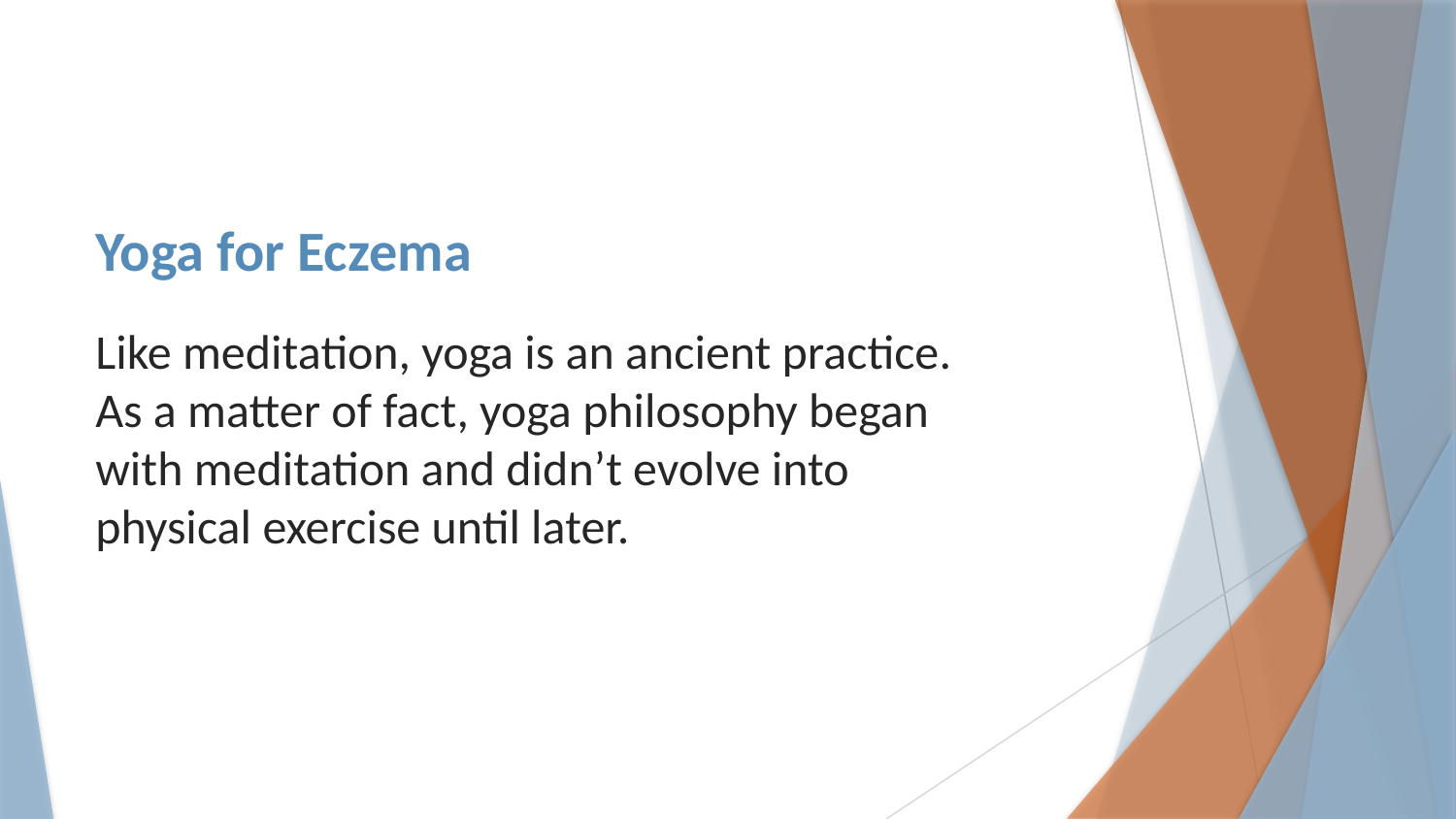

# Yoga for Eczema
Like meditation, yoga is an ancient practice. As a matter of fact, yoga philosophy began with meditation and didn’t evolve into physical exercise until later.